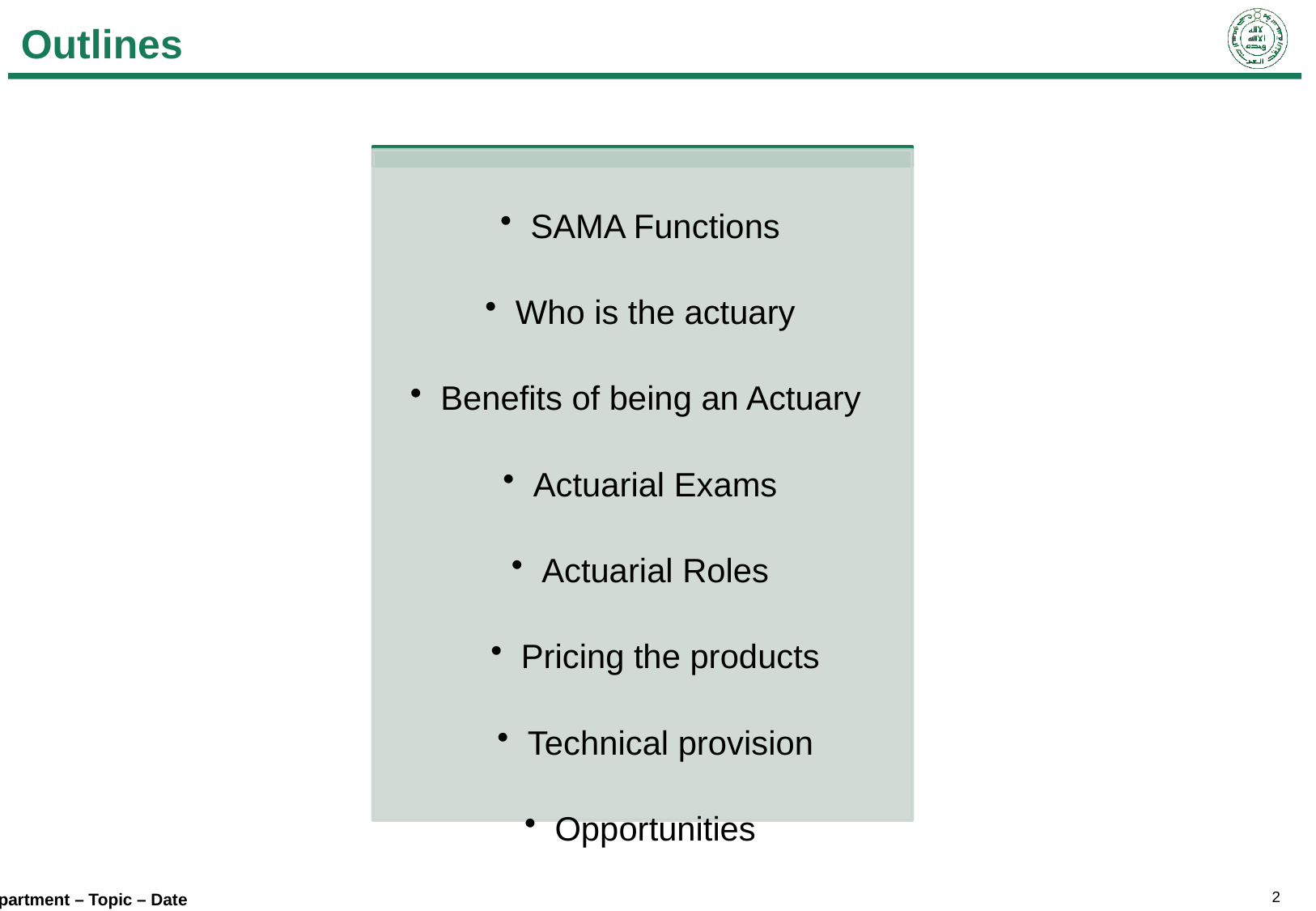

# Outlines

SAMA Functions
Who is the actuary
Benefits of being an Actuary
Actuarial Exams
Actuarial Roles
Pricing the products
Technical provision
Opportunities